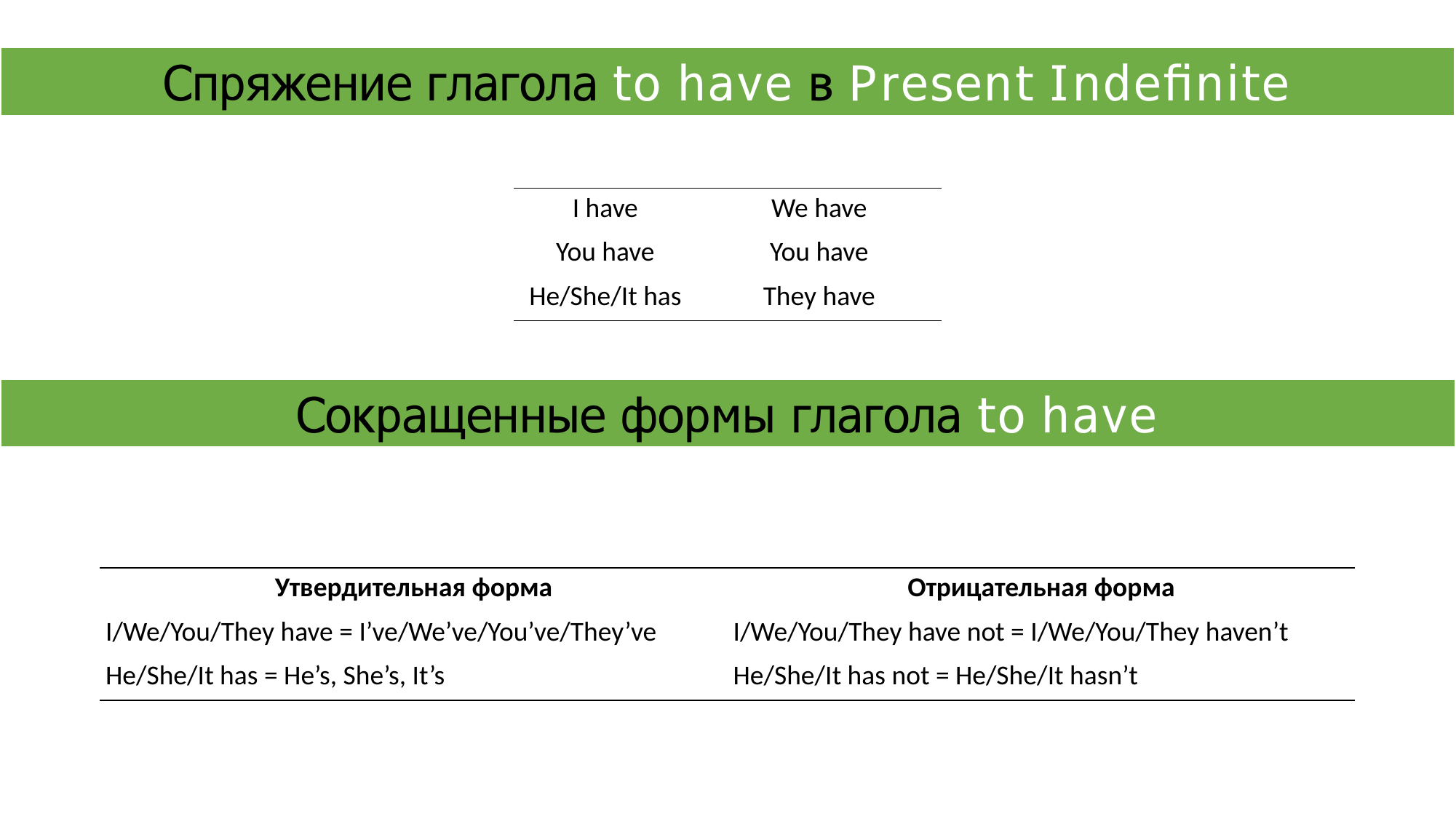

Спряжение глагола to have в Present Indefinite
| I have | We have |
| --- | --- |
| You have | You have |
| He/She/It has | They have |
Сокращенные формы глагола to have

| Утвердительная форма | Отрицательная форма |
| --- | --- |
| I/We/You/They have = I’ve/We’ve/You’ve/They’ve | I/We/You/They have not = I/We/You/They haven’t |
| He/She/It has = He’s, She’s, It’s | He/She/It has not = He/She/It hasn’t |